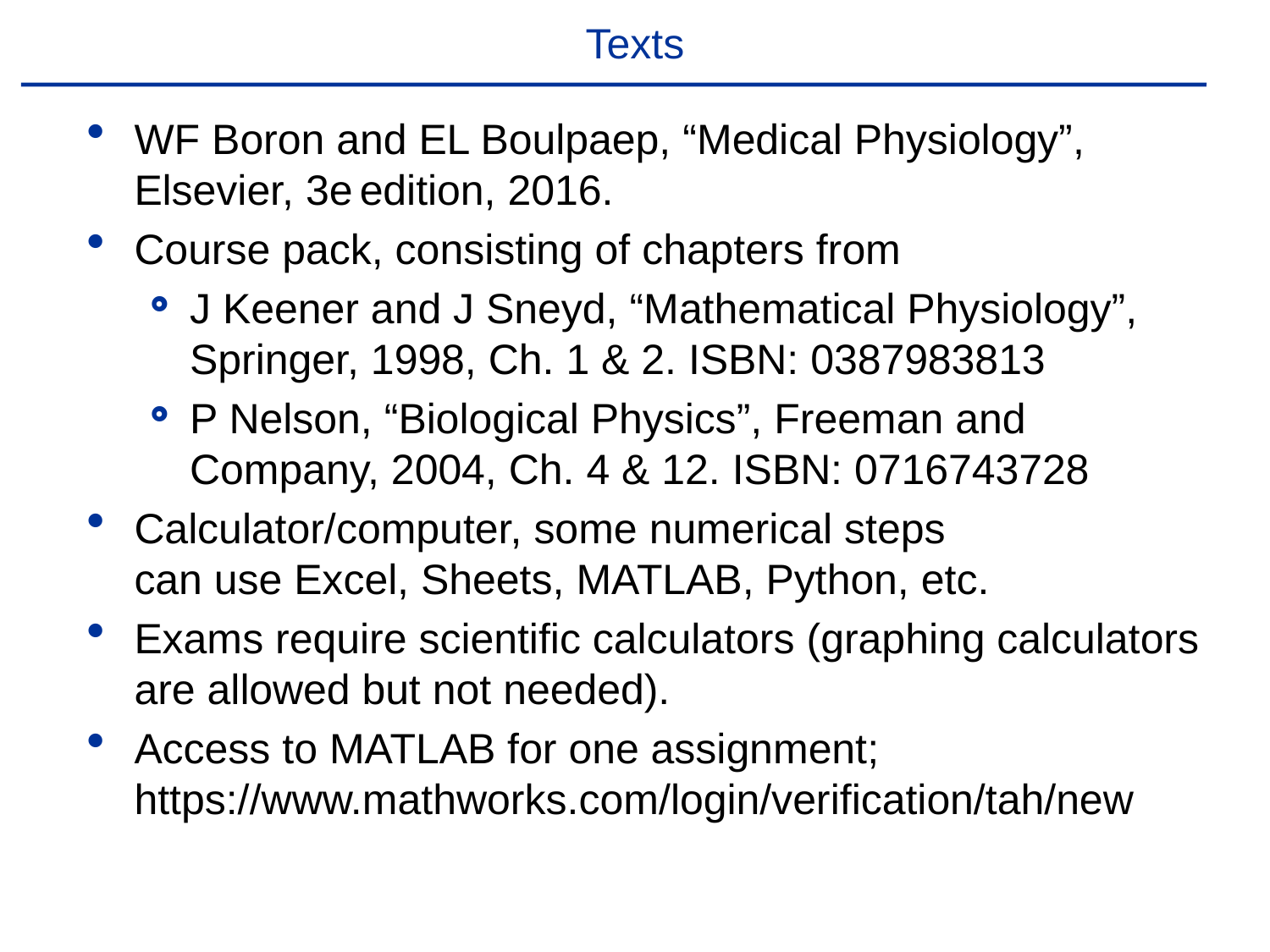

# Texts

WF Boron and EL Boulpaep, “Medical Physiology”, Elsevier, 3e edition, 2016.
Course pack, consisting of chapters from
J Keener and J Sneyd, “Mathematical Physiology”, Springer, 1998, Ch. 1 & 2. ISBN: 0387983813
P Nelson, “Biological Physics”, Freeman and Company, 2004, Ch. 4 & 12. ISBN: 0716743728
Calculator/computer, some numerical steps
can use Excel, Sheets, MATLAB, Python, etc.
Exams require scientific calculators (graphing calculators are allowed but not needed).
Access to MATLAB for one assignment;
https://www.mathworks.com/login/verification/tah/new